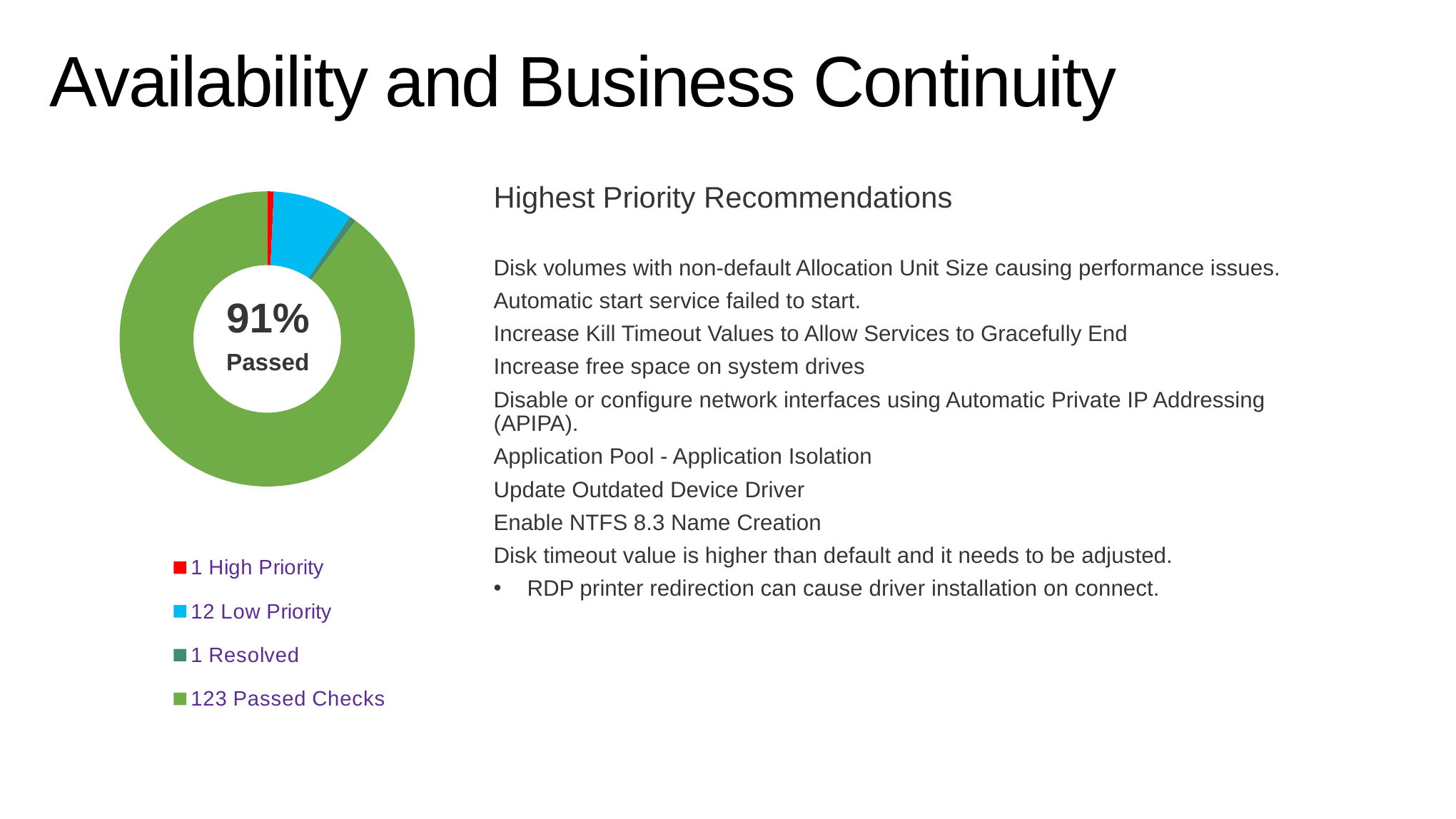

# Availability and Business Continuity

### Chart

| Category | Column1 |
|---|---|
| 1 High Priority  | 1.0 |
|  | None |
| 12 Low Priority | 12.0 |
|  | None |
| 1 Resolved | 1.0 |
|  | None |
| 123 Passed Checks | 123.0 |
Highest Priority Recommendations

Disk volumes with non-default Allocation Unit Size causing performance issues.
Automatic start service failed to start.
Increase Kill Timeout Values to Allow Services to Gracefully End
Increase free space on system drives
Disable or configure network interfaces using Automatic Private IP Addressing (APIPA).
Application Pool - Application Isolation
Update Outdated Device Driver
Enable NTFS 8.3 Name Creation
Disk timeout value is higher than default and it needs to be adjusted.
RDP printer redirection can cause driver installation on connect.
91%
Passed